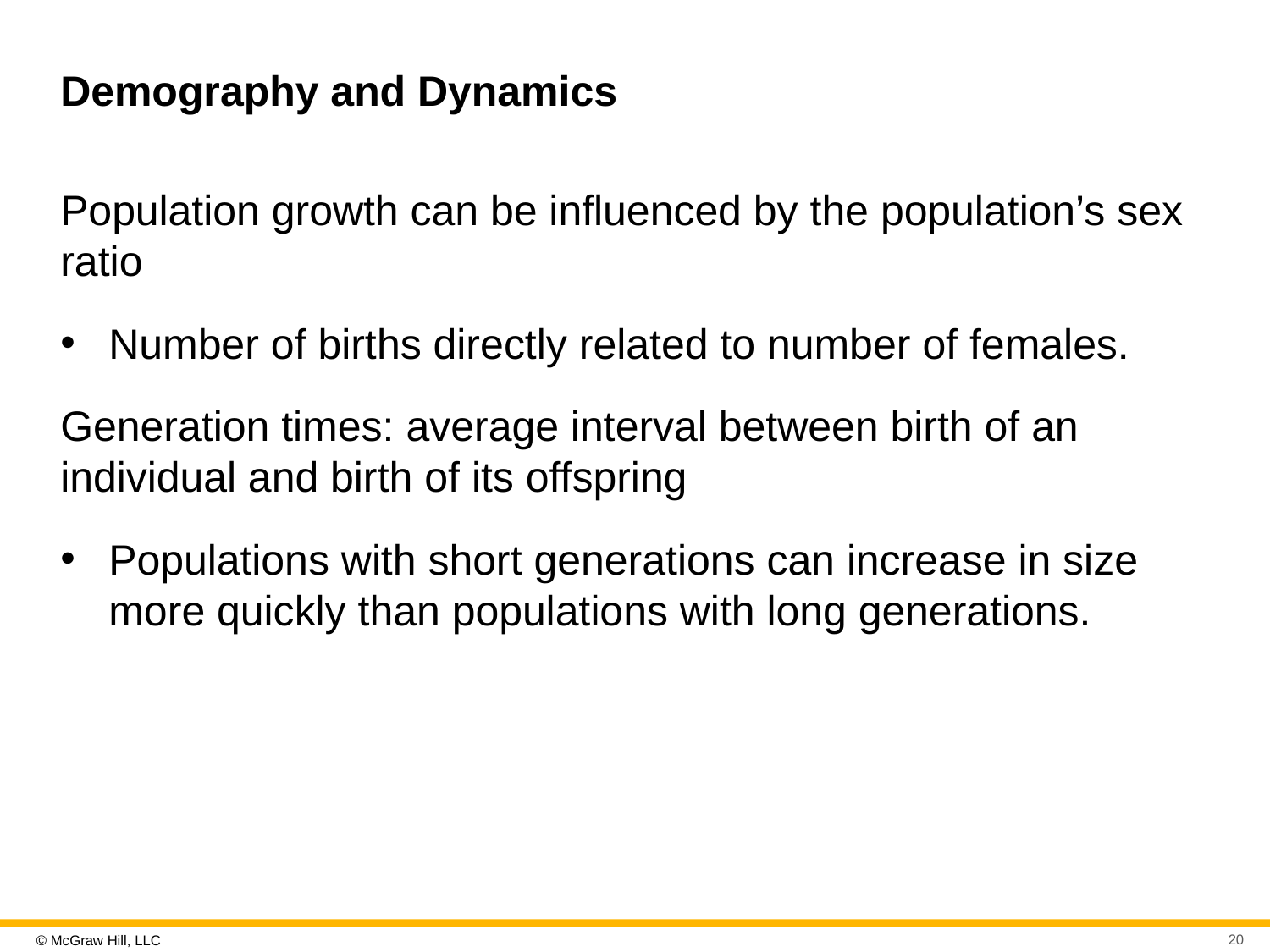

# Demography and Dynamics
Population growth can be influenced by the population’s sex ratio
Number of births directly related to number of females.
Generation times: average interval between birth of an individual and birth of its offspring
Populations with short generations can increase in size more quickly than populations with long generations.
20